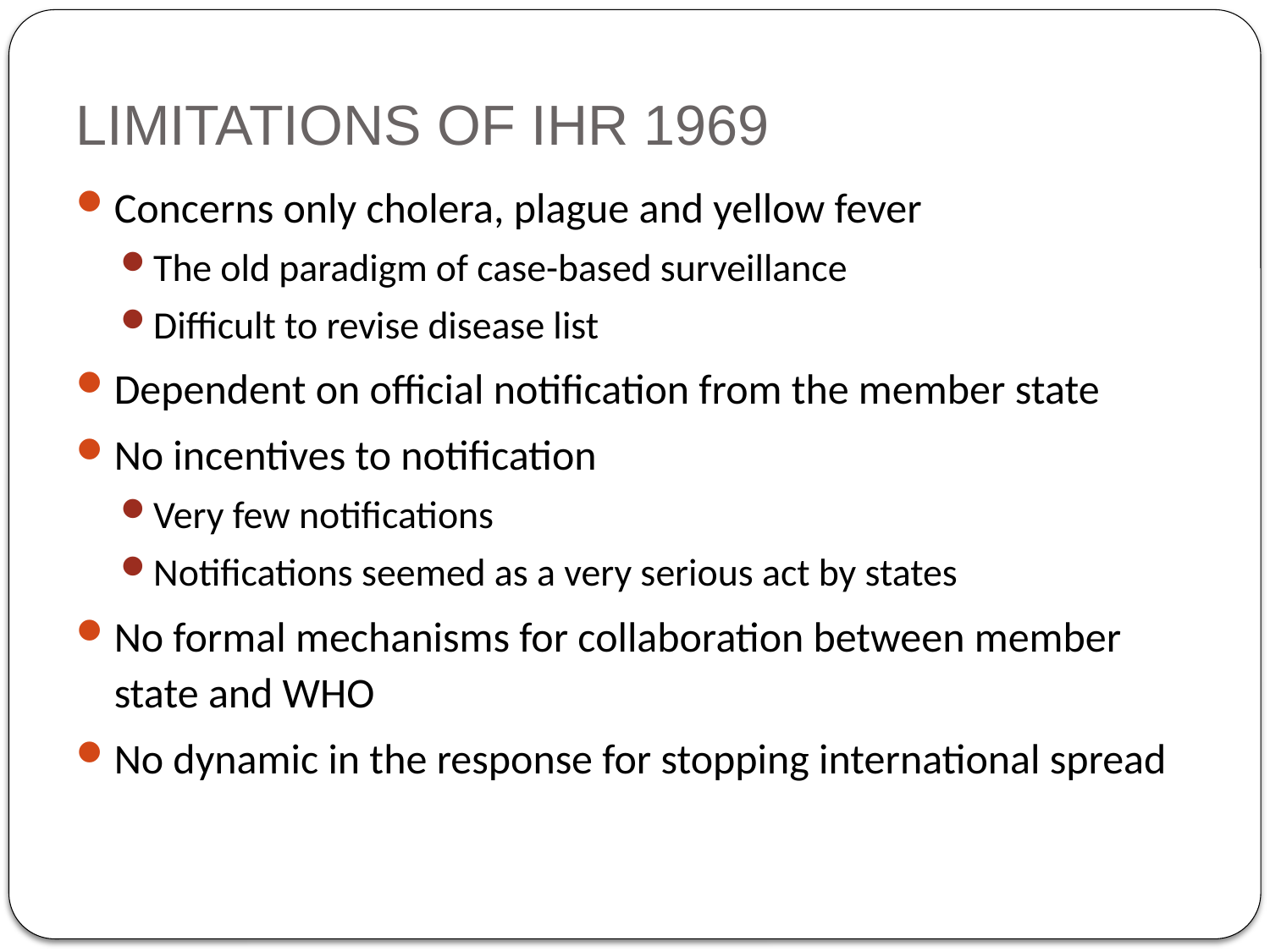

# LIMITATIONS OF IHR 1969
Concerns only cholera, plague and yellow fever
The old paradigm of case-based surveillance
Difficult to revise disease list
Dependent on official notification from the member state
No incentives to notification
Very few notifications
Notifications seemed as a very serious act by states
No formal mechanisms for collaboration between member state and WHO
No dynamic in the response for stopping international spread